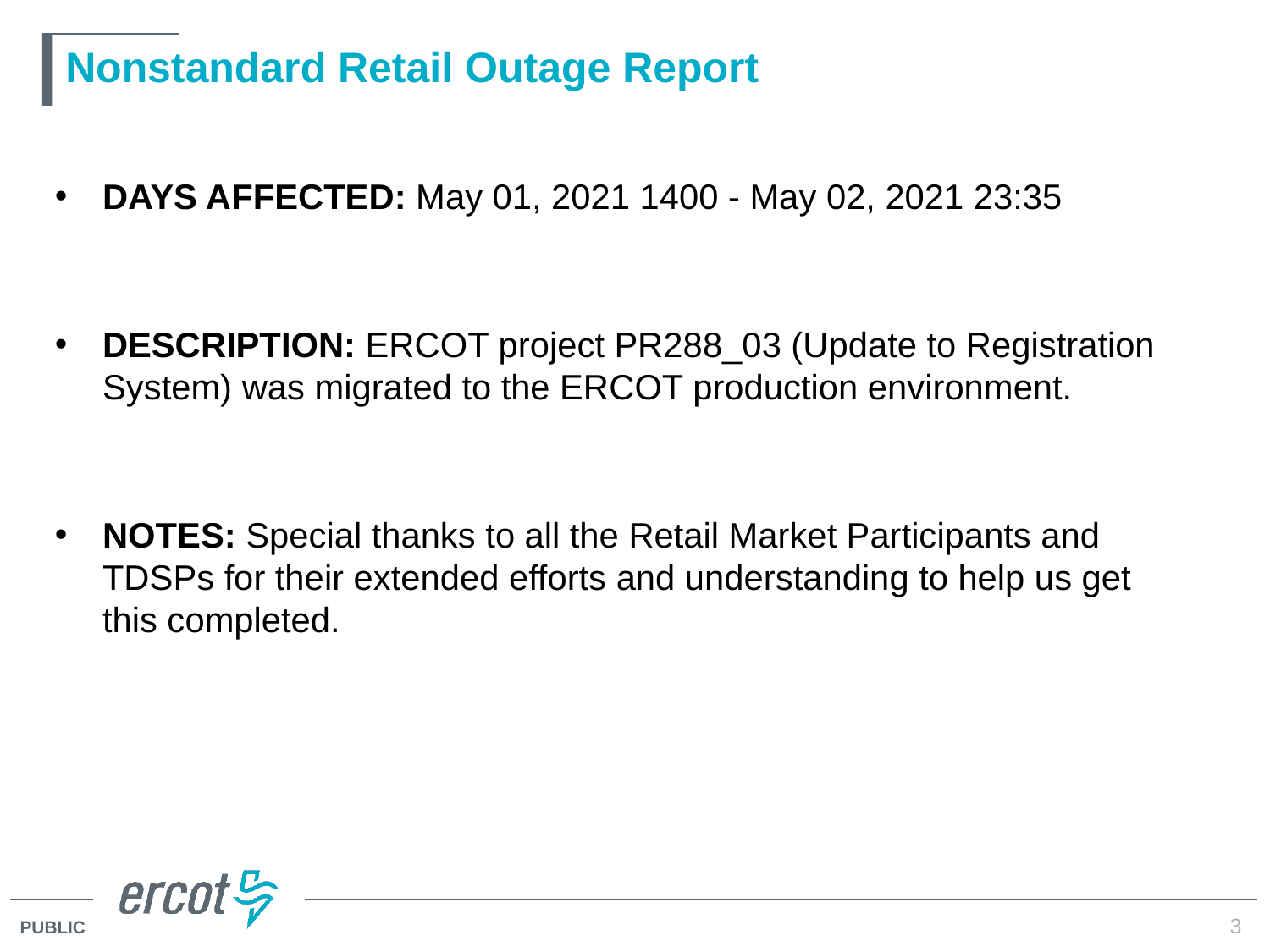

# Nonstandard Retail Outage Report

DAYS AFFECTED: May 01, 2021 1400 - May 02, 2021 23:35

DESCRIPTION: ERCOT project PR288_03 (Update to Registration System) was migrated to the ERCOT production environment.

NOTES: Special thanks to all the Retail Market Participants and TDSPs for their extended efforts and understanding to help us get this completed.

3